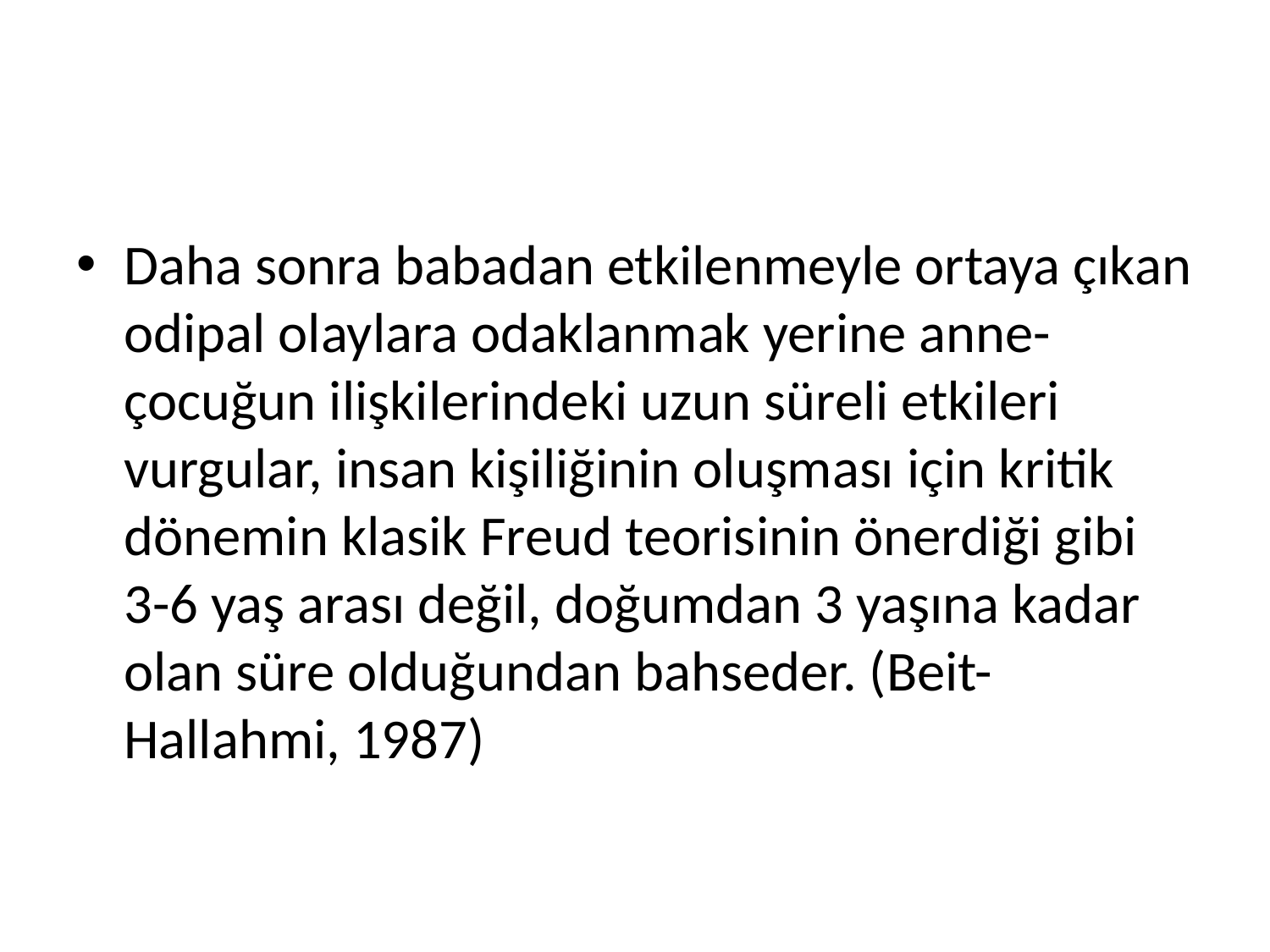

#
Daha sonra babadan etkilenmeyle ortaya çıkan odipal olaylara odaklanmak yerine anne-çocuğun ilişkilerindeki uzun süreli etkileri vurgular, insan kişiliğinin oluşması için kritik dönemin klasik Freud teorisinin önerdiği gibi 3-6 yaş arası değil, doğumdan 3 yaşına kadar olan süre olduğundan bahseder. (Beit-Hallahmi, 1987)